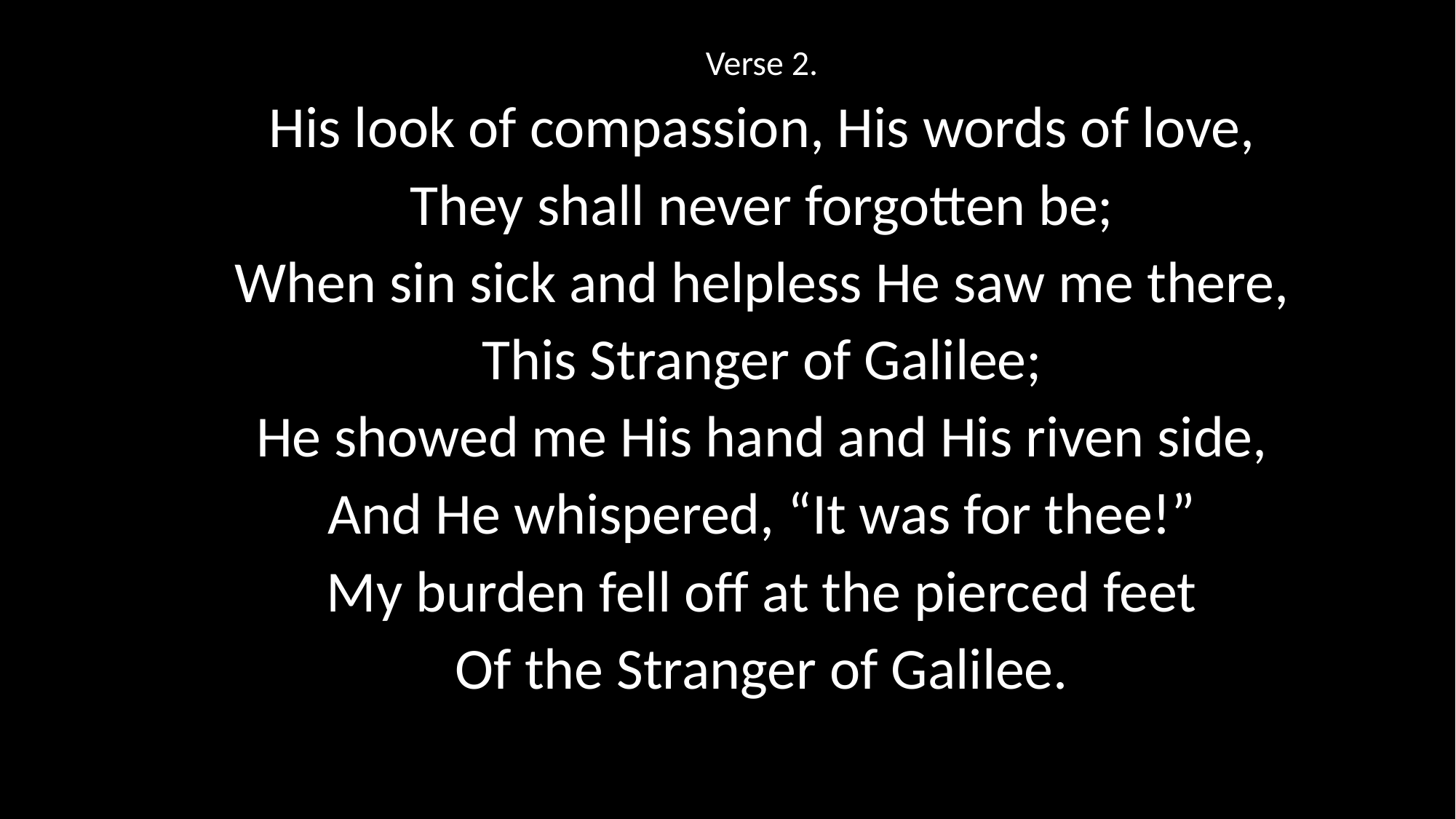

Verse 2.
His look of compassion, His words of love,
They shall never forgotten be;
When sin sick and helpless He saw me there,
This Stranger of Galilee;
He showed me His hand and His riven side,
And He whispered, “It was for thee!”
My burden fell off at the pierced feet
Of the Stranger of Galilee.